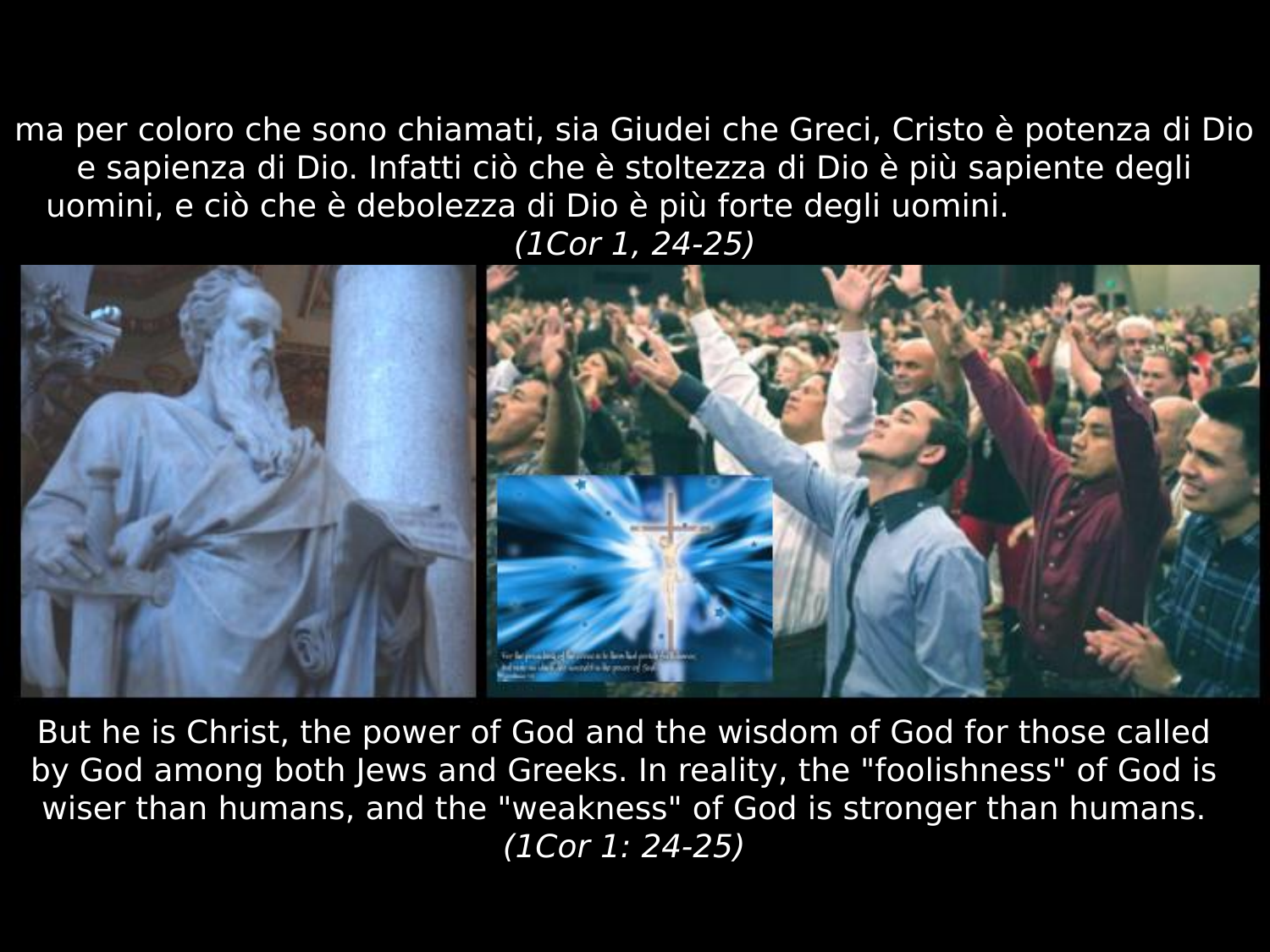

# ma per coloro che sono chiamati, sia Giudei che Greci, Cristo è potenza di Dio e sapienza di Dio. Infatti ciò che è stoltezza di Dio è più sapiente degli uomini, e ciò che è debolezza di Dio è più forte degli uomini.                      (1Cor 1, 24-25)
But he is Christ, the power of God and the wisdom of God for those called by God among both Jews and Greeks. In reality, the "foolishness" of God is wiser than humans, and the "weakness" of God is stronger than humans. (1Cor 1: 24-25)